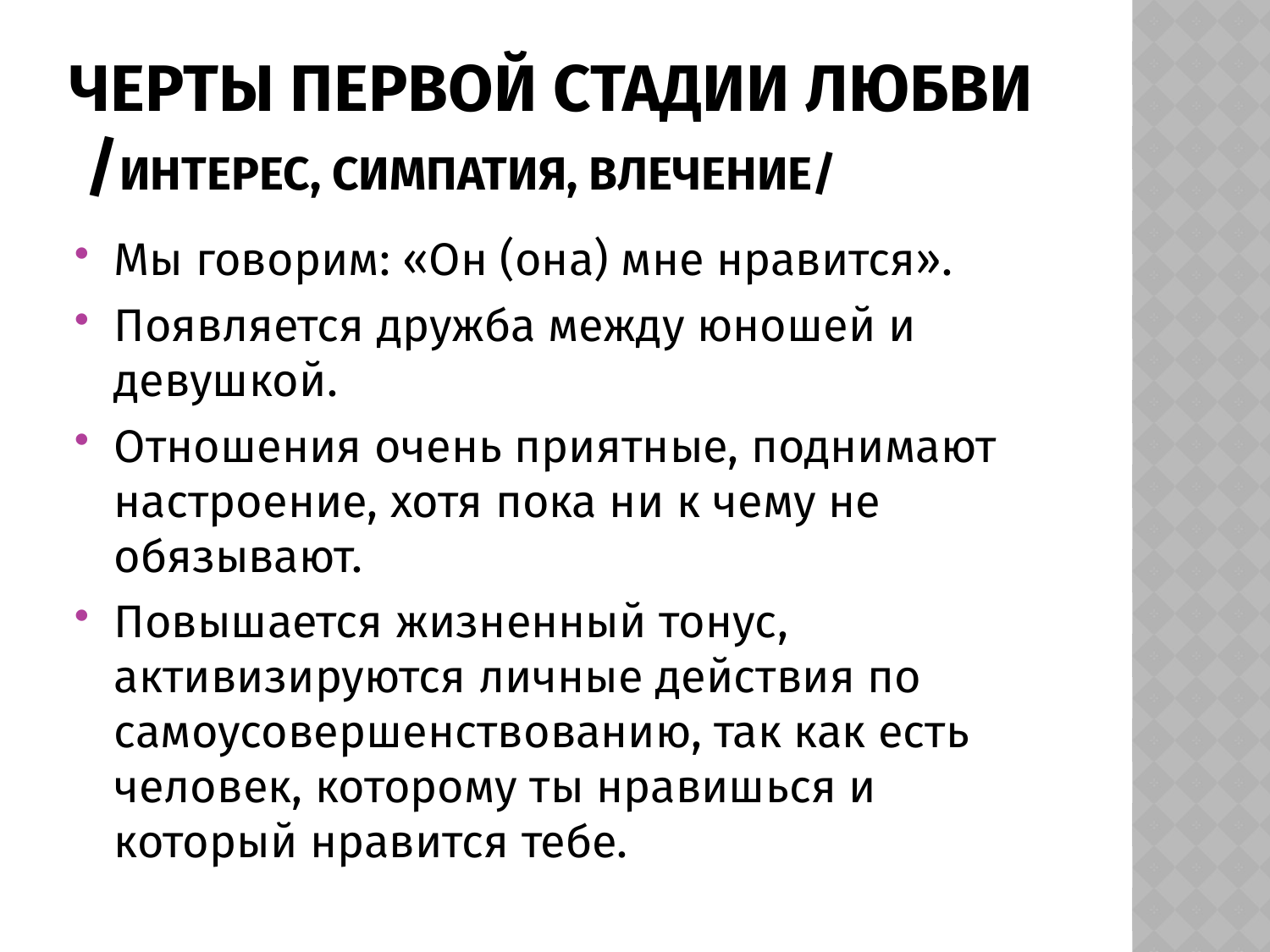

# Черты Первой стадии любви /интерес, симпатия, влечение/
Мы говорим: «Он (она) мне нравится».
Появляется дружба между юношей и девушкой.
Отношения очень приятные, поднимают настроение, хотя пока ни к чему не обязывают.
Повышается жизненный тонус, активизируются личные действия по самоусовершенствованию, так как есть человек, которому ты нравишься и который нравится тебе.